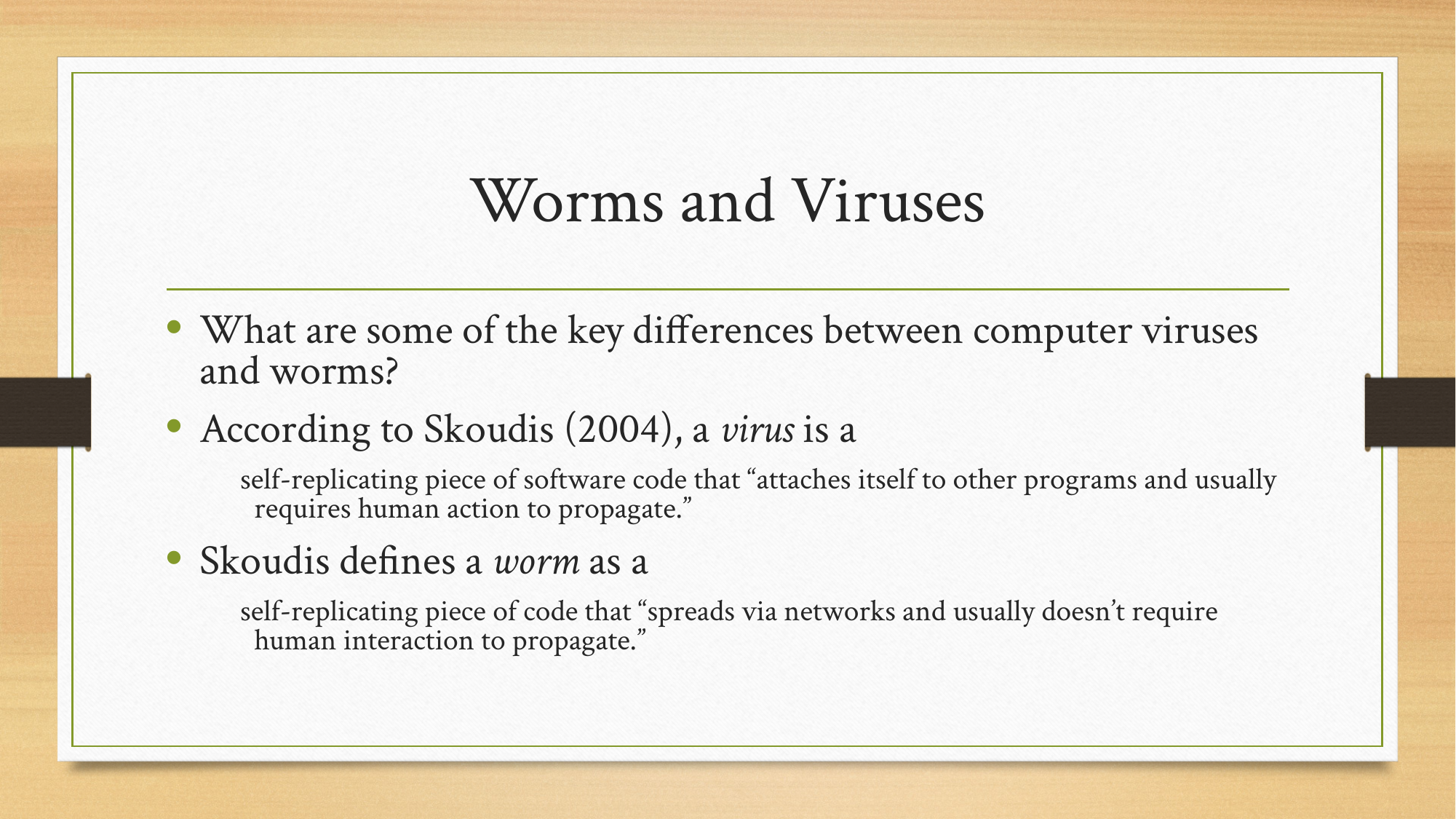

# Worms and Viruses
What are some of the key differences between computer viruses and worms?
According to Skoudis (2004), a virus is a
   self-replicating piece of software code that “attaches itself to other programs and usually requires human action to propagate.”
Skoudis defines a worm as a
   self-replicating piece of code that “spreads via networks and usually doesn’t require human interaction to propagate.”